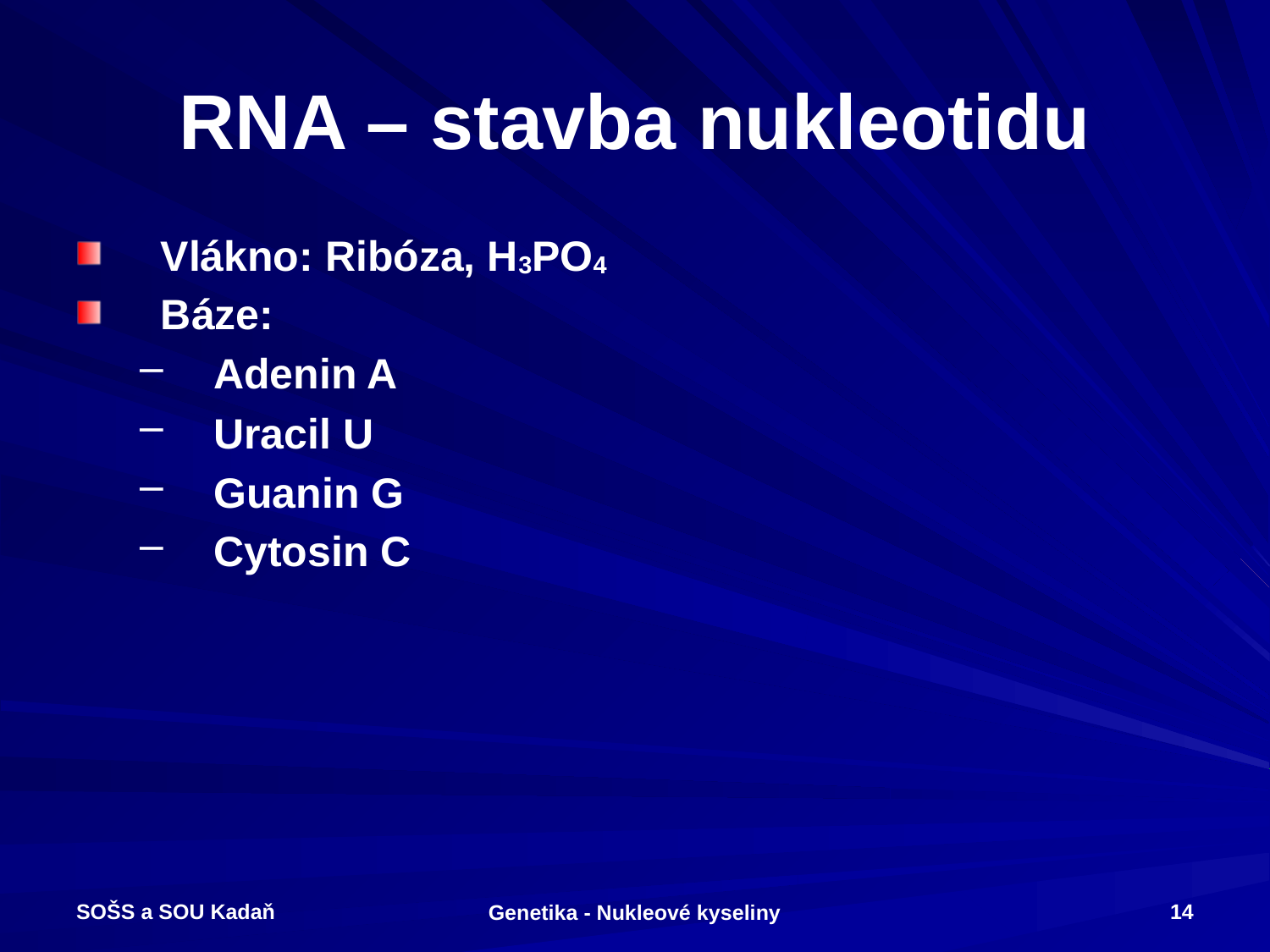

# RNA – stavba nukleotidu
Vlákno: Ribóza, H3PO4
Báze:
Adenin A
Uracil U
Guanin G
Cytosin C
SOŠS a SOU Kadaň
14
Genetika - Nukleové kyseliny